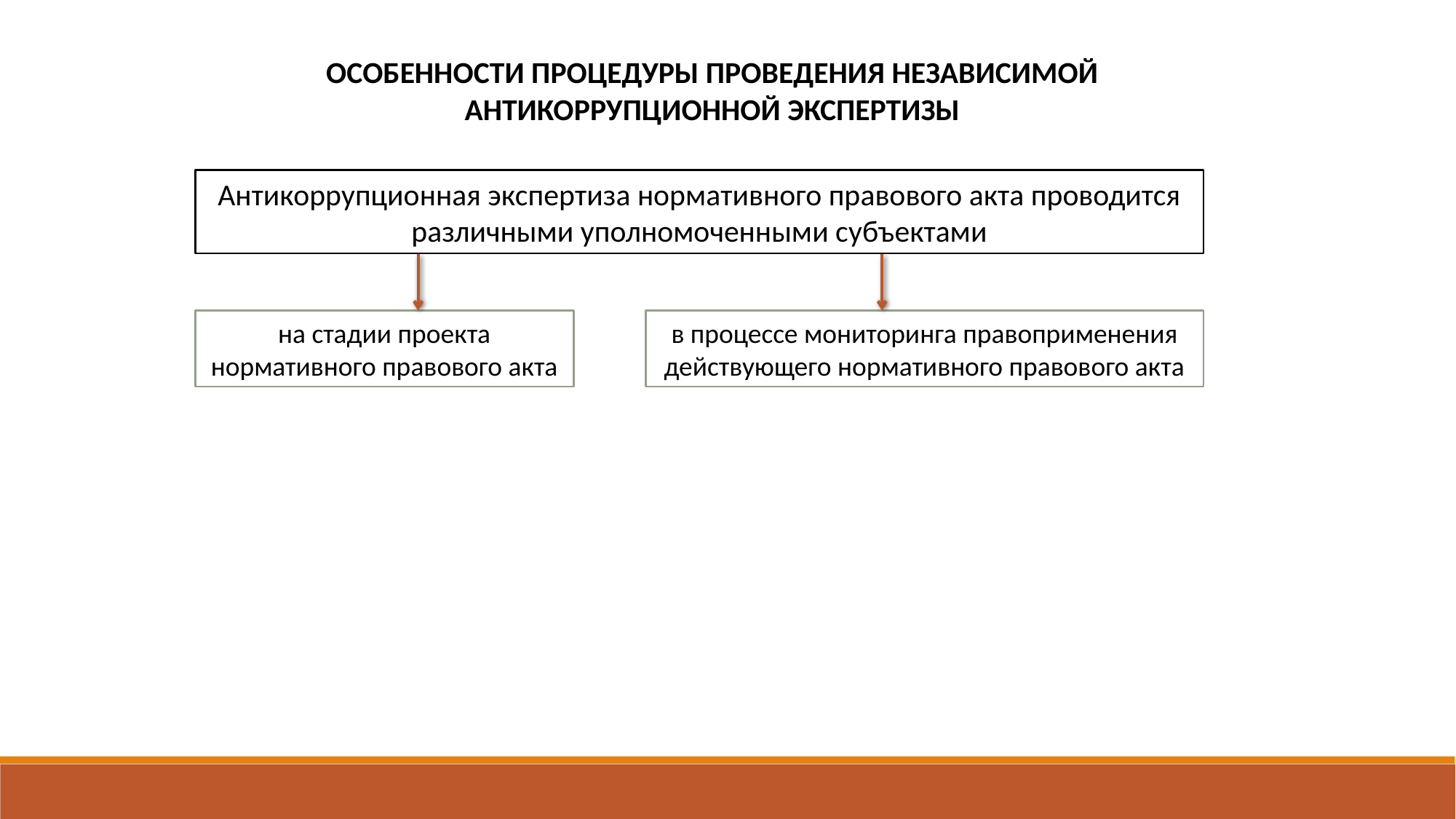

ОСОБЕННОСТИ ПРОЦЕДУРЫ ПРОВЕДЕНИЯ НЕЗАВИСИМОЙ АНТИКОРРУПЦИОННОЙ ЭКСПЕРТИЗЫ
Антикоррупционная экспертиза нормативного правового акта проводится различными уполномоченными субъектами
в процессе мониторинга правоприменения действующего нормативного правового акта
на стадии проекта нормативного правового акта